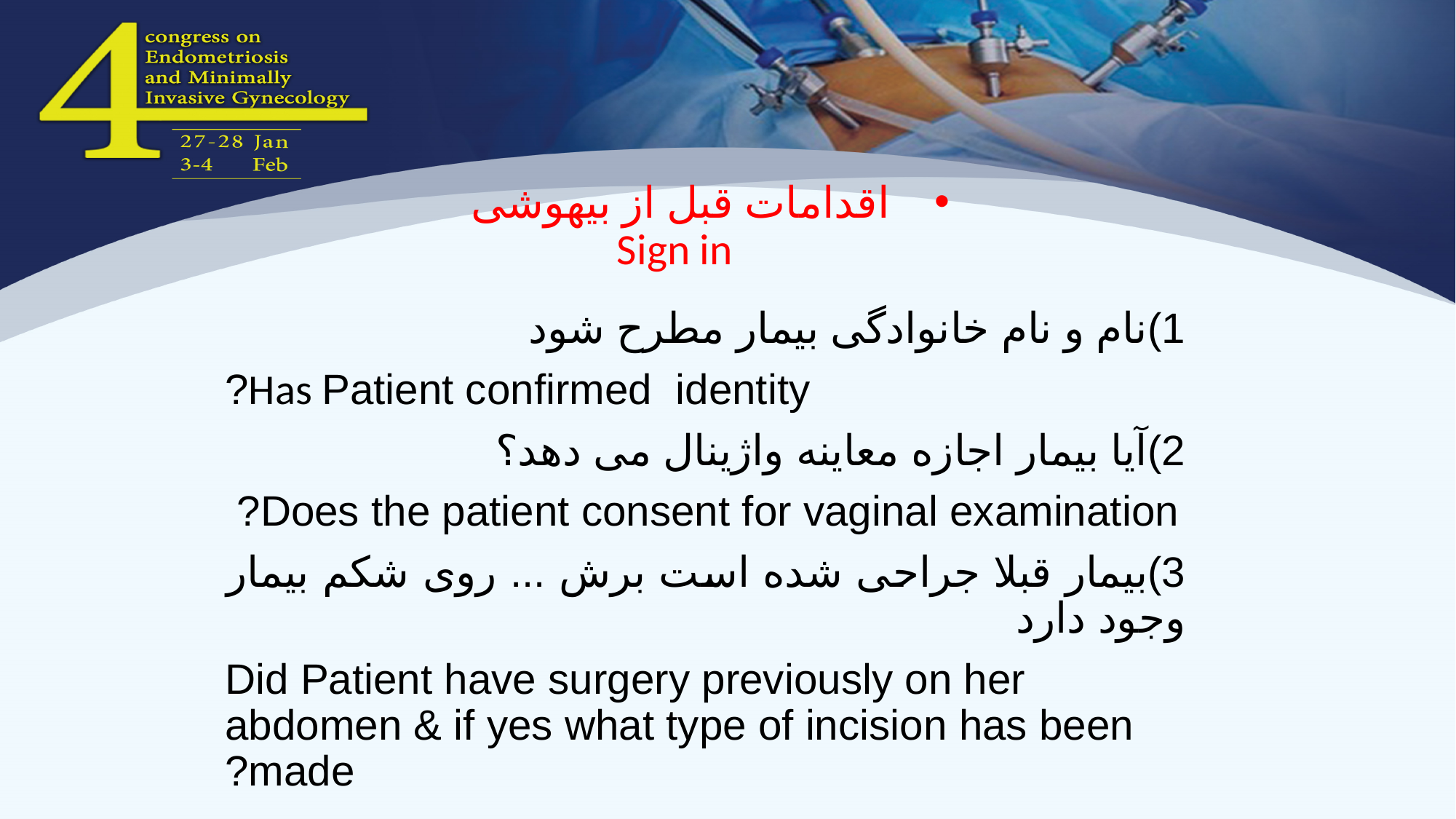

# اقدامات قبل از بیهوشی Sign in
1)نام و نام خانوادگی بیمار مطرح شود
 Has Patient confirmed  identity?
2)آیا بیمار اجازه معاینه واژینال می دهد؟
Does the patient consent for vaginal examination?
3)بیمار قبلا جراحی شده است برش ... روی شکم بیمار وجود دارد
Did Patient have surgery previously on her abdomen & if yes what type of incision has been made?